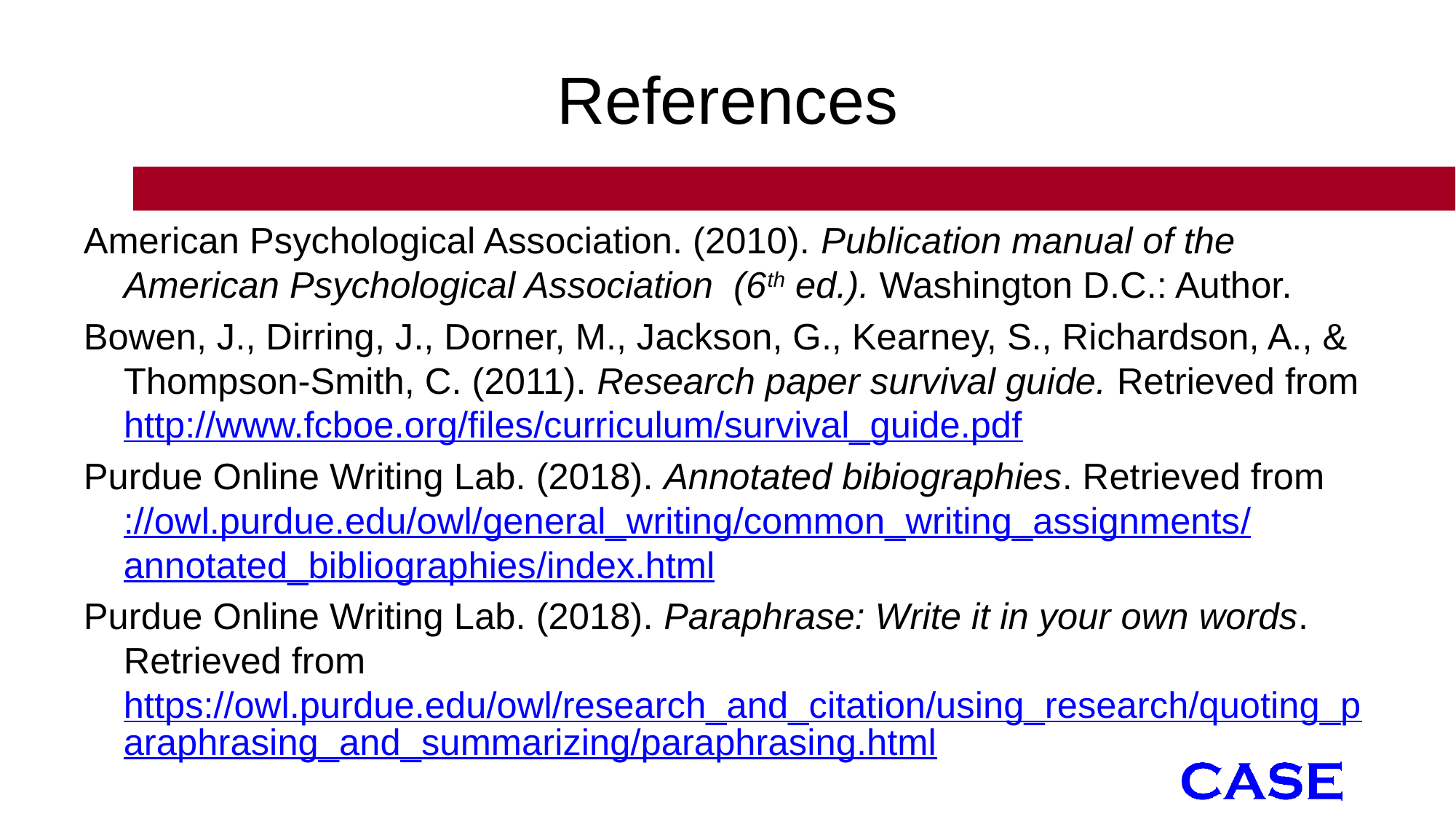

# References
American Psychological Association. (2010). Publication manual of the American Psychological Association  (6th ed.). Washington D.C.: Author.
Bowen, J., Dirring, J., Dorner, M., Jackson, G., Kearney, S., Richardson, A., & Thompson-Smith, C. (2011). Research paper survival guide. Retrieved from http://www.fcboe.org/files/curriculum/survival_guide.pdf
Purdue Online Writing Lab. (2018). Annotated bibiographies. Retrieved from ://owl.purdue.edu/owl/general_writing/common_writing_assignments/annotated_bibliographies/index.html
Purdue Online Writing Lab. (2018). Paraphrase: Write it in your own words. Retrieved from https://owl.purdue.edu/owl/research_and_citation/using_research/quoting_paraphrasing_and_summarizing/paraphrasing.html